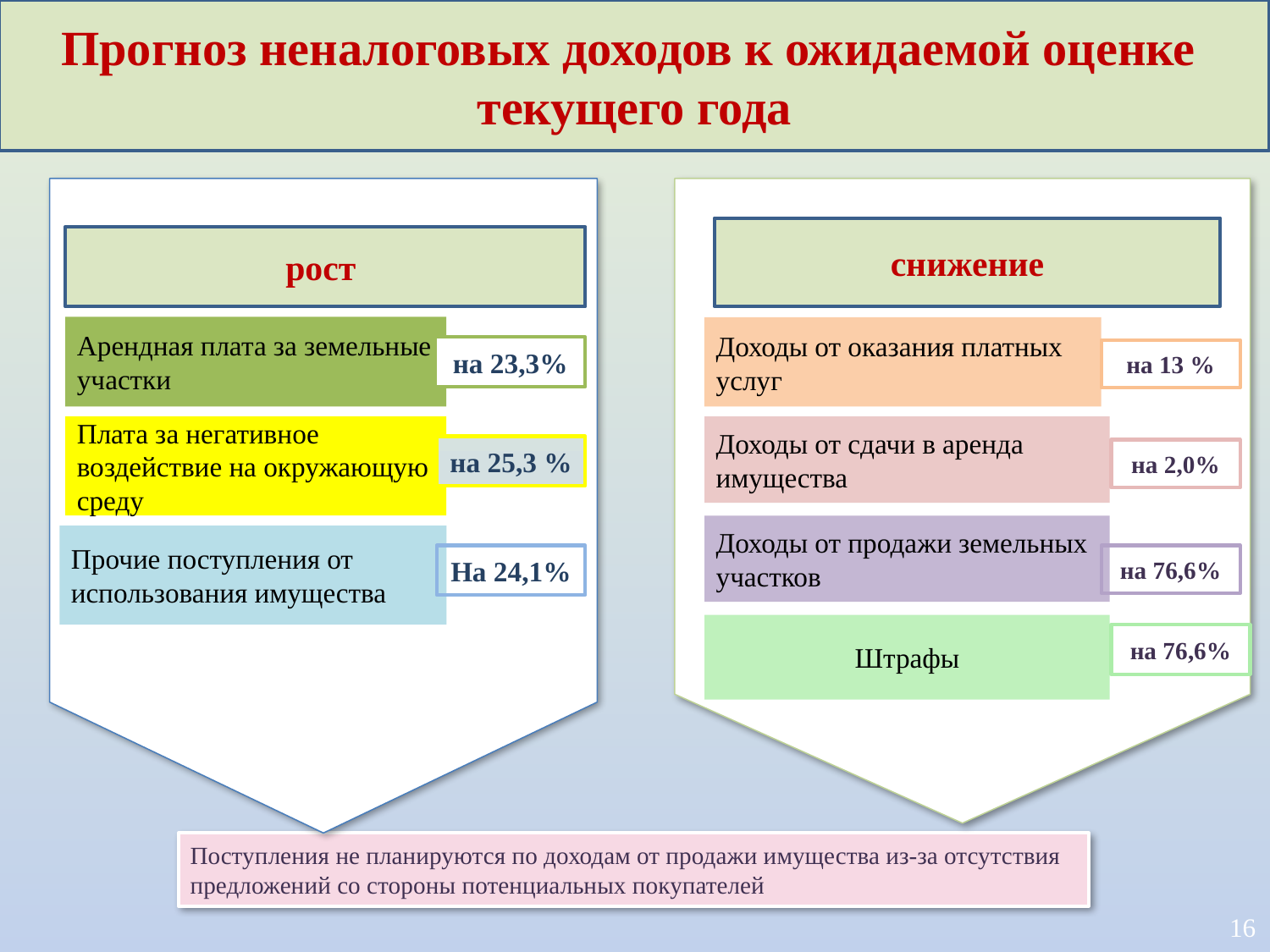

Прогноз неналоговых доходов к ожидаемой оценке
текущего года

снижение
рост
Арендная плата за земельные участки
Доходы от оказания платных услуг
на 23,3%
на 13 %
Плата за негативное воздействие на окружающую среду
Доходы от сдачи в аренда имущества
на 25,3 %
на 2,0%

Доходы от продажи земельных участков
Прочие поступления от использования имущества
На 24,1%
на 76,6%
Штрафы
на 76,6%

Поступления не планируются по доходам от продажи имущества из-за отсутствия предложений со стороны потенциальных покупателей
16